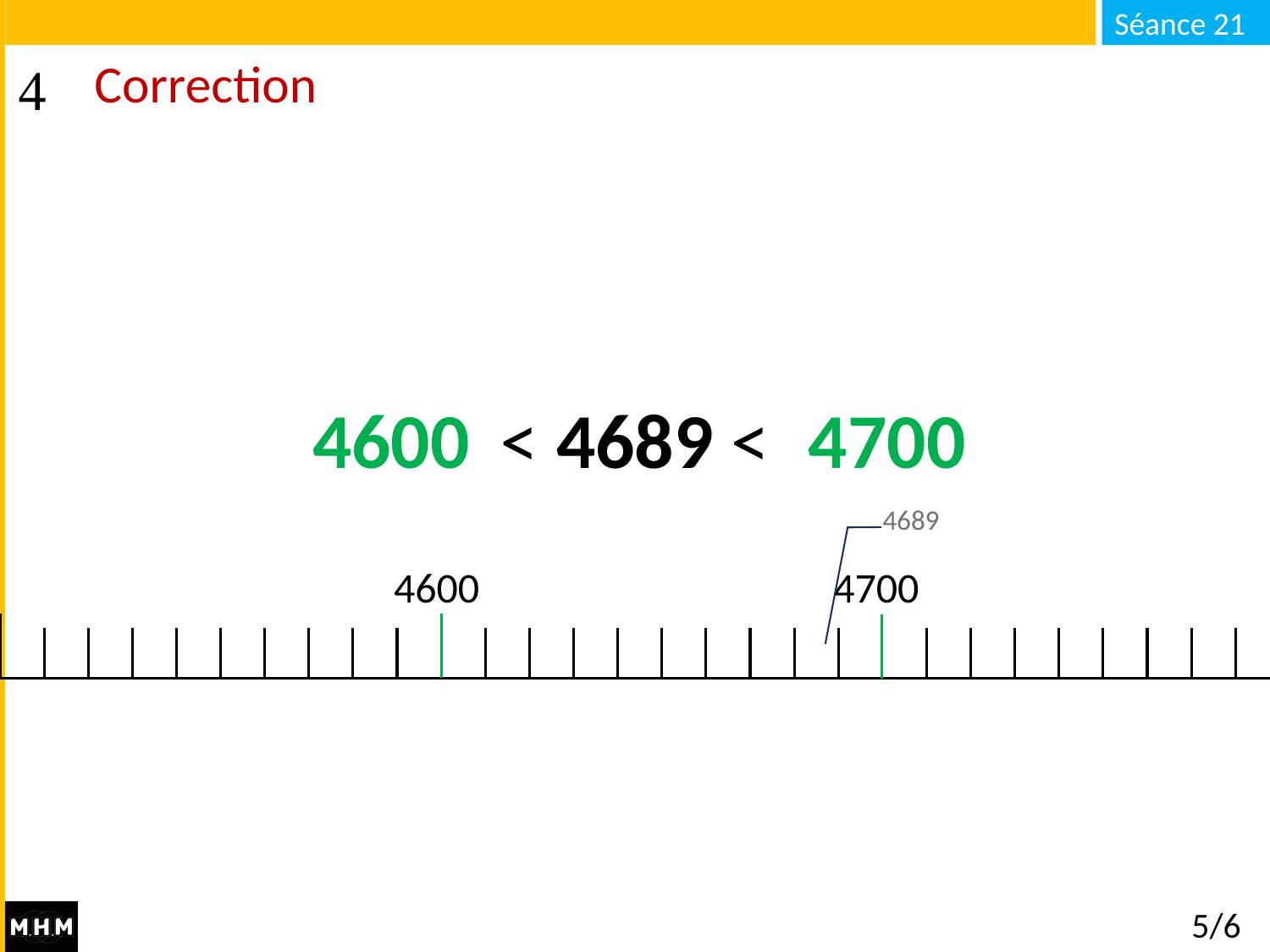

# Correction
4700
4600
… < 4689 < …
4689
4600
4700
5/6